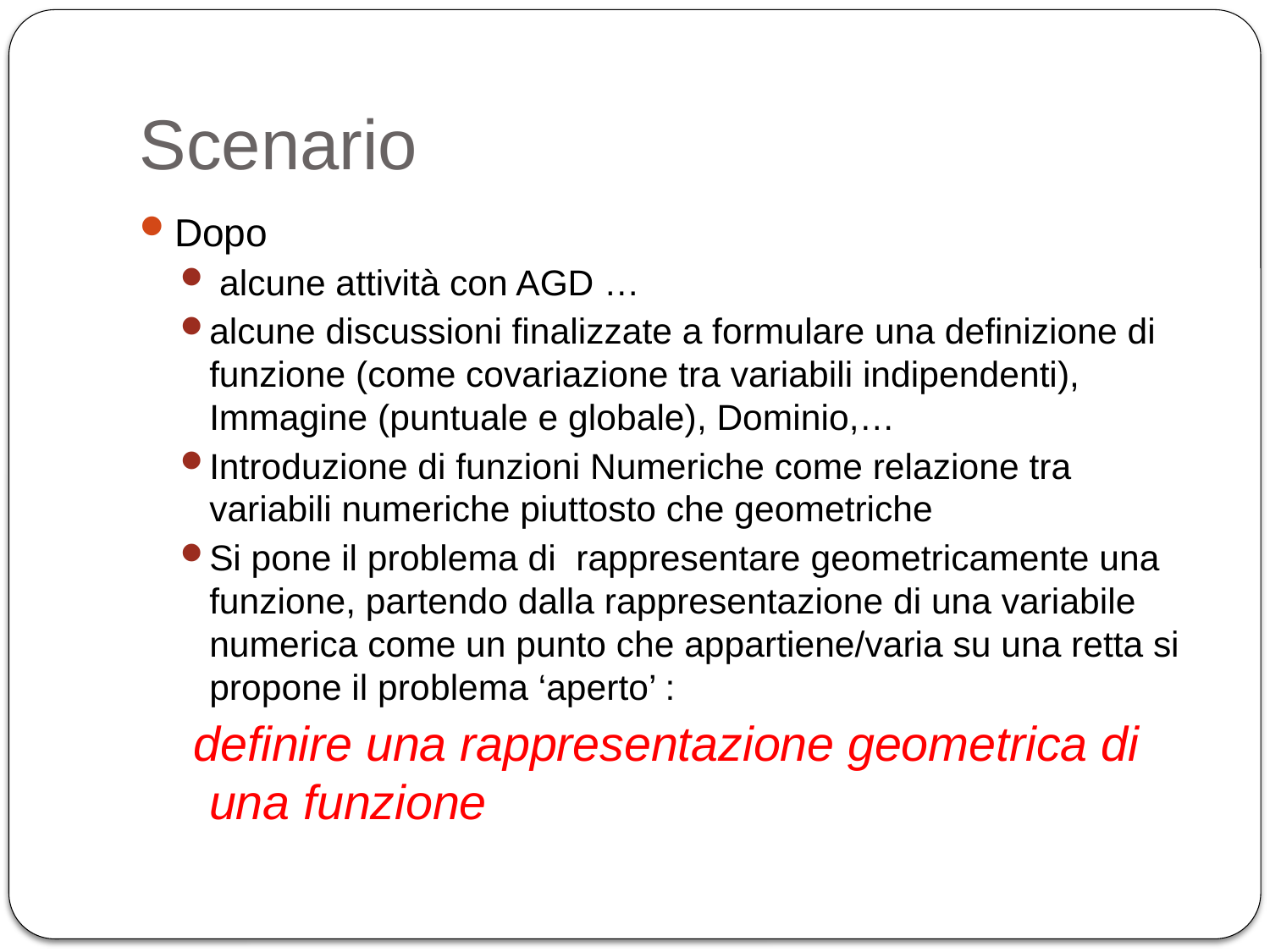

# Scenario
Dopo
 alcune attività con AGD …
alcune discussioni finalizzate a formulare una definizione di funzione (come covariazione tra variabili indipendenti), Immagine (puntuale e globale), Dominio,…
Introduzione di funzioni Numeriche come relazione tra variabili numeriche piuttosto che geometriche
Si pone il problema di  rappresentare geometricamente una funzione, partendo dalla rappresentazione di una variabile numerica come un punto che appartiene/varia su una retta si propone il problema ‘aperto’ :
 definire una rappresentazione geometrica di una funzione